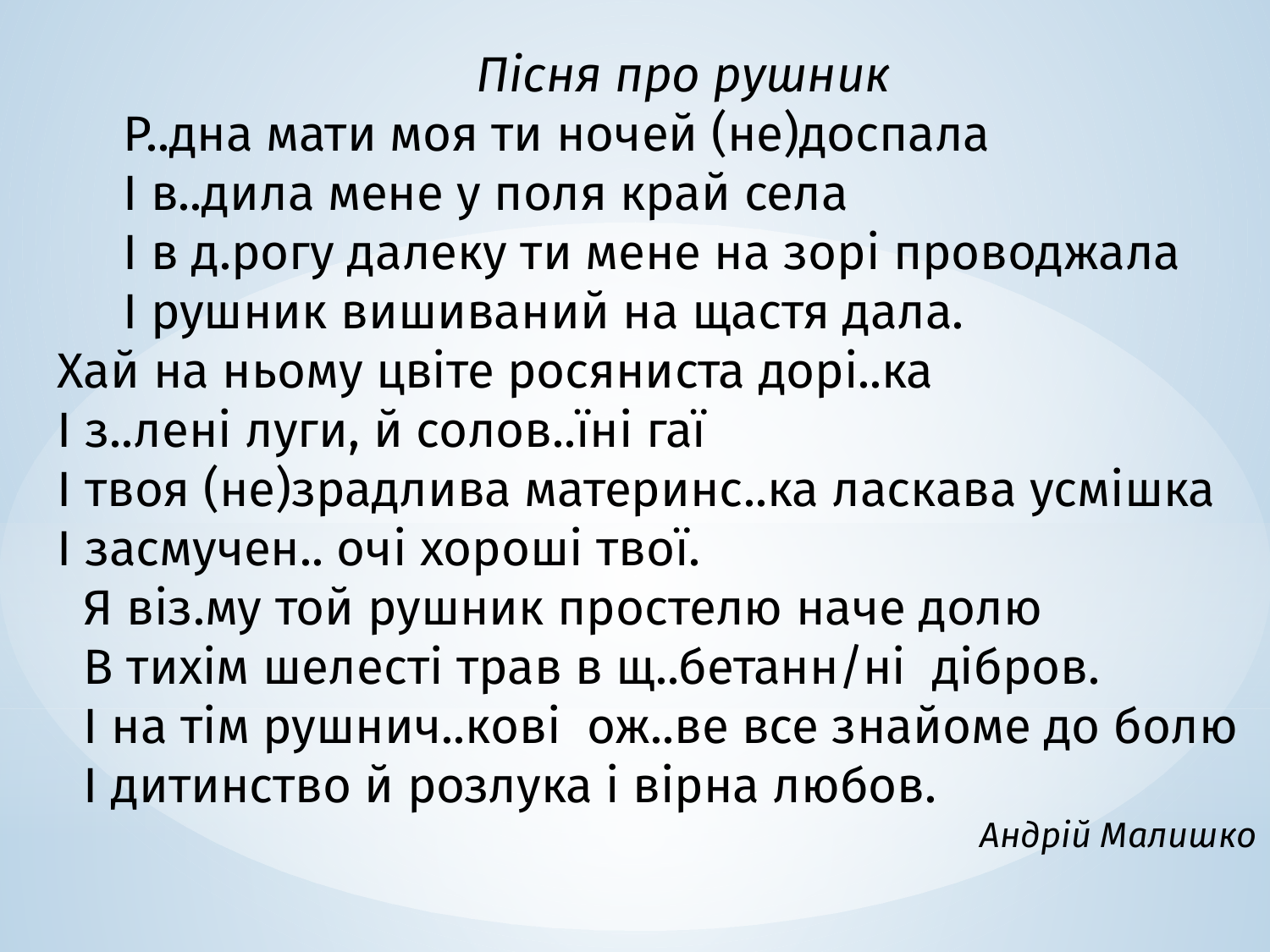

Пісня про рушник
     Р..дна мати моя ти ночей (не)доспала
     І в..дила мене у поля край села
     І в д.рогу далеку ти мене на зорі проводжала
     І рушник вишиваний на щастя дала.
Хай на ньому цвіте росяниста дорі..ка
І з..лені луги, й солов..їні гаї
І твоя (не)зрадлива материнс..ка ласкава усмішка
І засмучен.. очі хороші твої.
  Я віз.му той рушник простелю наче долю
  В тихім шелесті трав в щ..бетанн/ні  дібров.
  І на тім рушнич..кові  ож..ве все знайоме до болю
  І дитинство й розлука і вірна любов.
Андрій Малишко